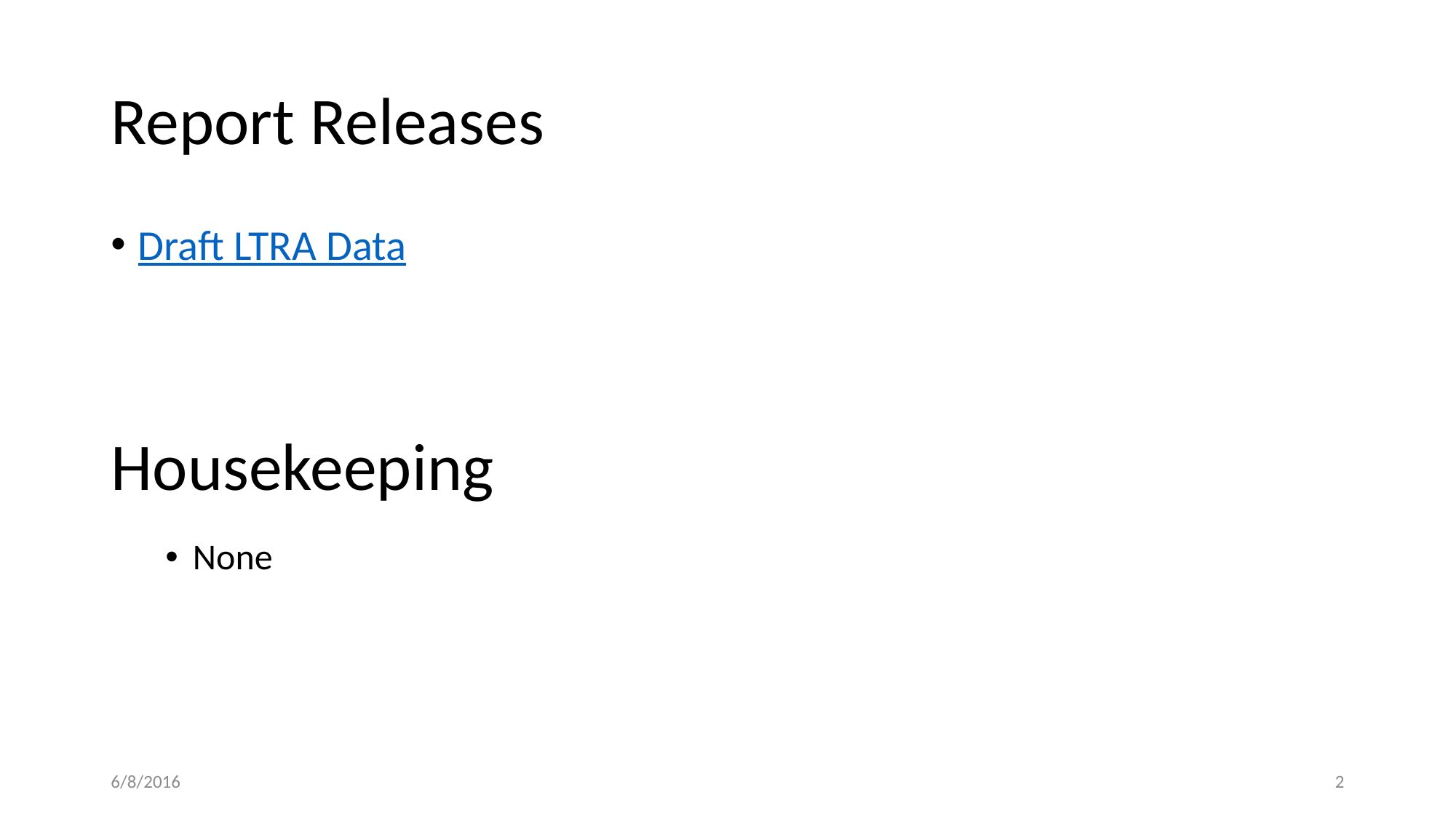

# Report Releases
Draft LTRA Data

Housekeeping

None

6/8/2016
2